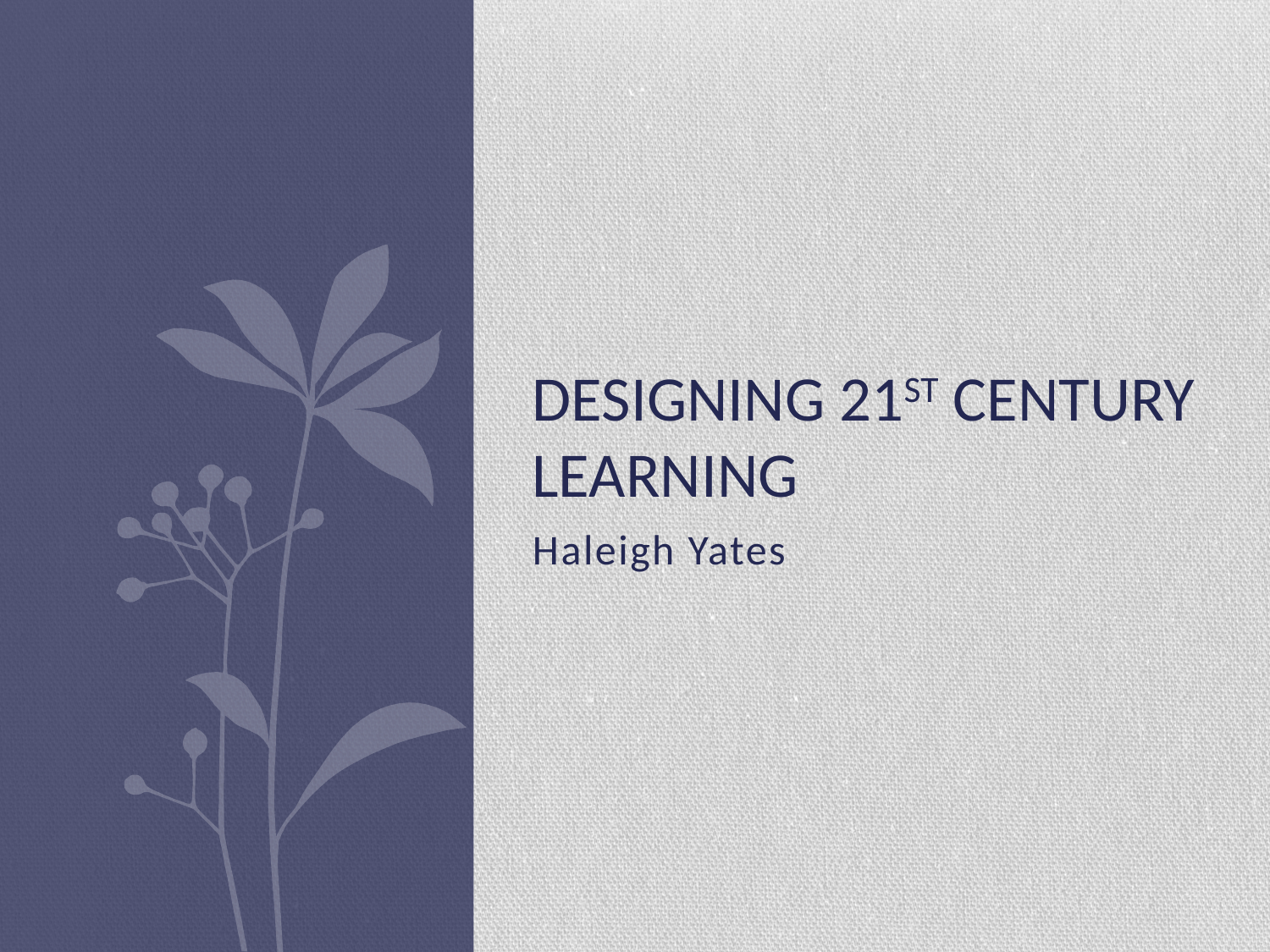

# Designing 21st Century learning
Haleigh Yates